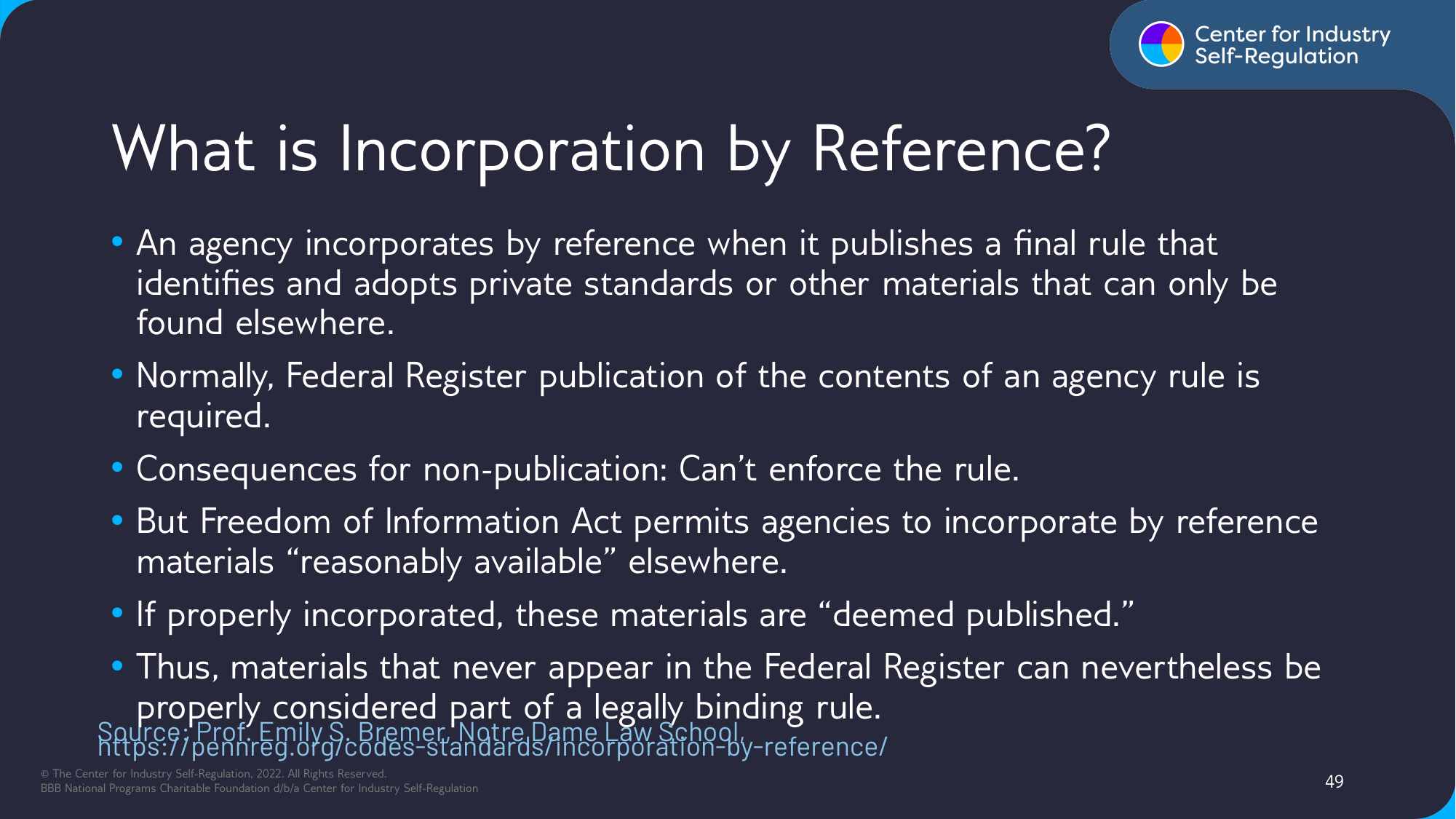

# What is Incorporation by Reference?
An agency incorporates by reference when it publishes a final rule that identifies and adopts private standards or other materials that can only be found elsewhere.​
Normally, Federal Register publication of the contents of an agency rule is required.​
Consequences for non-publication: Can’t enforce the rule.​
But Freedom of Information Act permits agencies to incorporate by reference materials “reasonably available” elsewhere.  ​
If properly incorporated, these materials are “deemed published.”​
Thus, materials that never appear in the Federal Register can nevertheless be properly considered part of a legally binding rule.​

Source: Prof. Emily S. Bremer, Notre Dame Law School,​
https://pennreg.org/codes-standards/incorporation-by-reference/
49